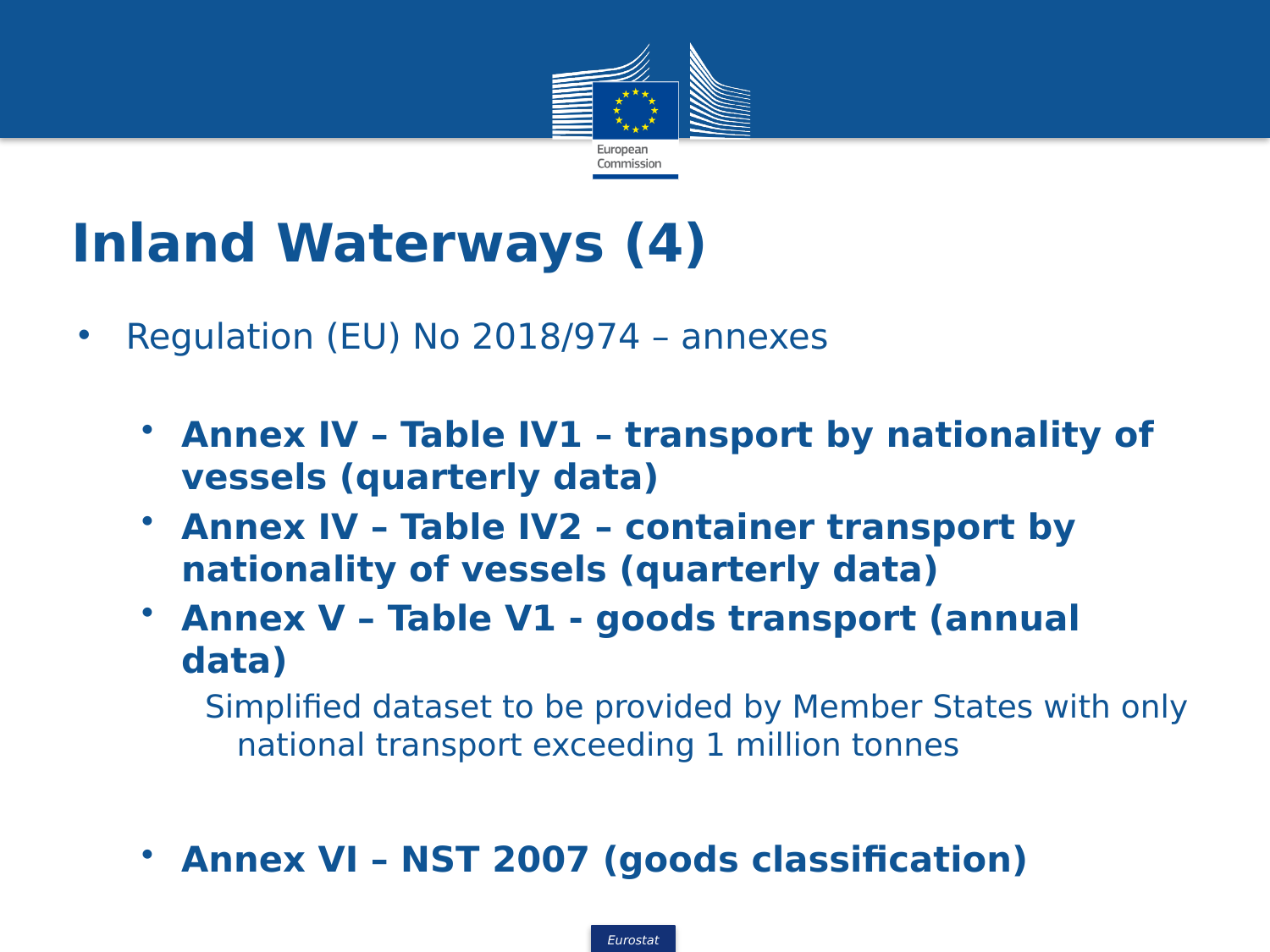

# Inland Waterways (4)
Regulation (EU) No 2018/974 – annexes

Annex IV – Table IV1 – transport by nationality of vessels (quarterly data)
Annex IV – Table IV2 – container transport by nationality of vessels (quarterly data)
Annex V – Table V1 - goods transport (annual data)
Simplified dataset to be provided by Member States with only national transport exceeding 1 million tonnes

Annex VI – NST 2007 (goods classification)

16
2/20/2019